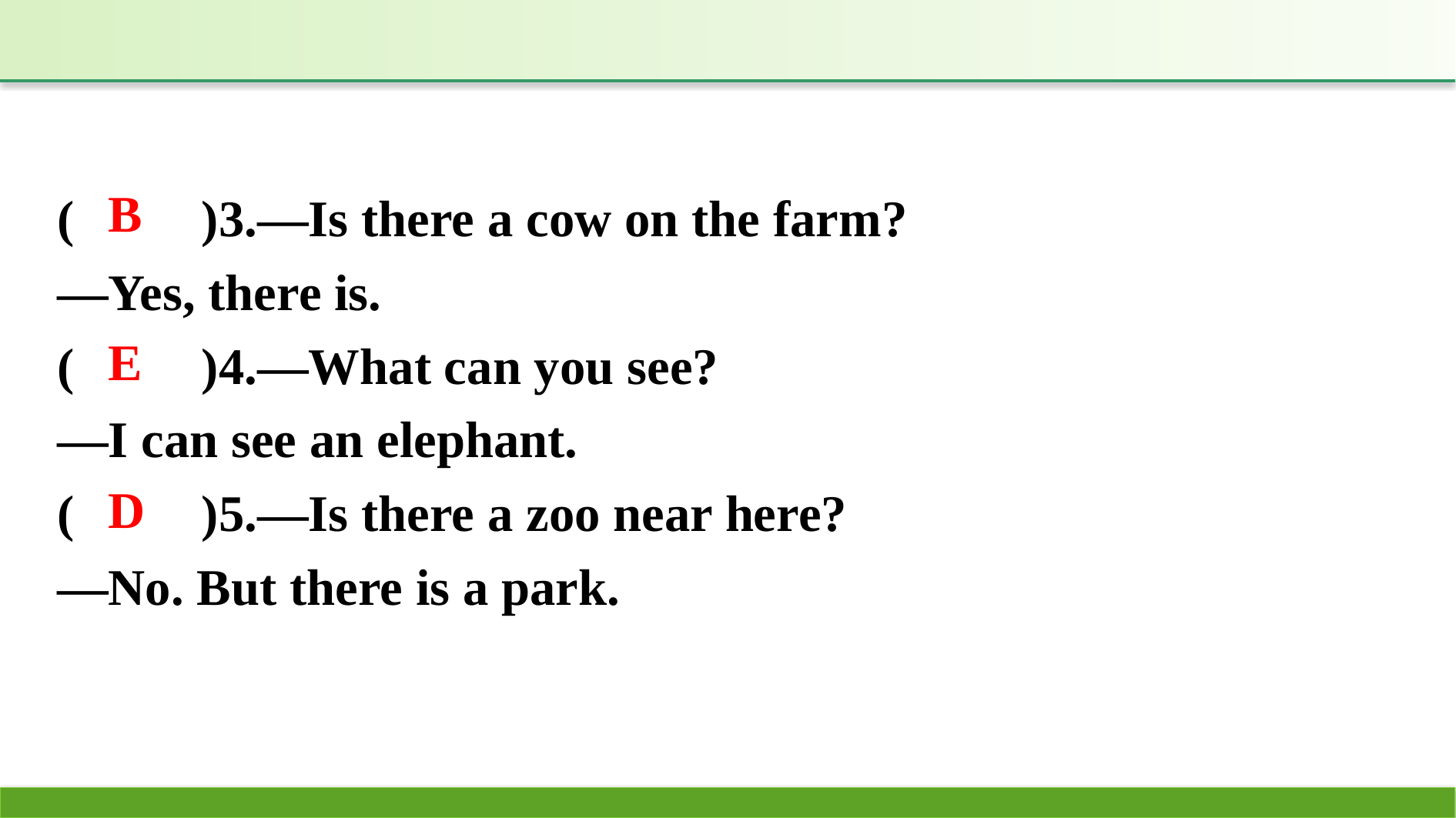

(　　)3.—Is there a cow on the farm?
—Yes, there is.
(　　)4.—What can you see?
—I can see an elephant.
(　　)5.—Is there a zoo near here?
—No. But there is a park.
B
E
D